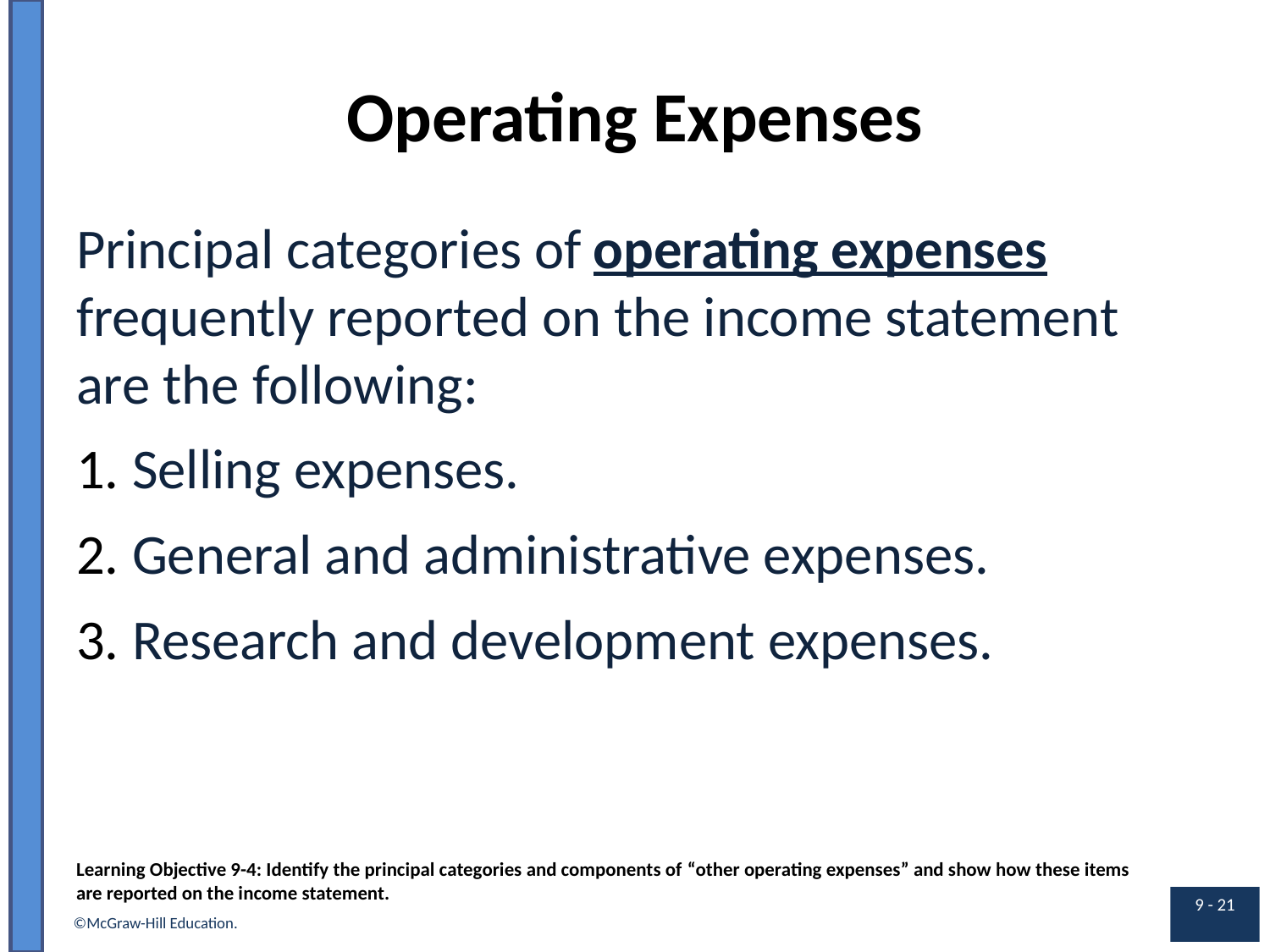

# Operating Expenses
Principal categories of begin underline operating expenses end underline frequently reported on the income statement are the following:
Selling expenses.
General and administrative expenses.
Research and development expenses.
Learning Objective 9-4: Identify the principal categories and components of “other operating expenses” and show how these items are reported on the income statement.